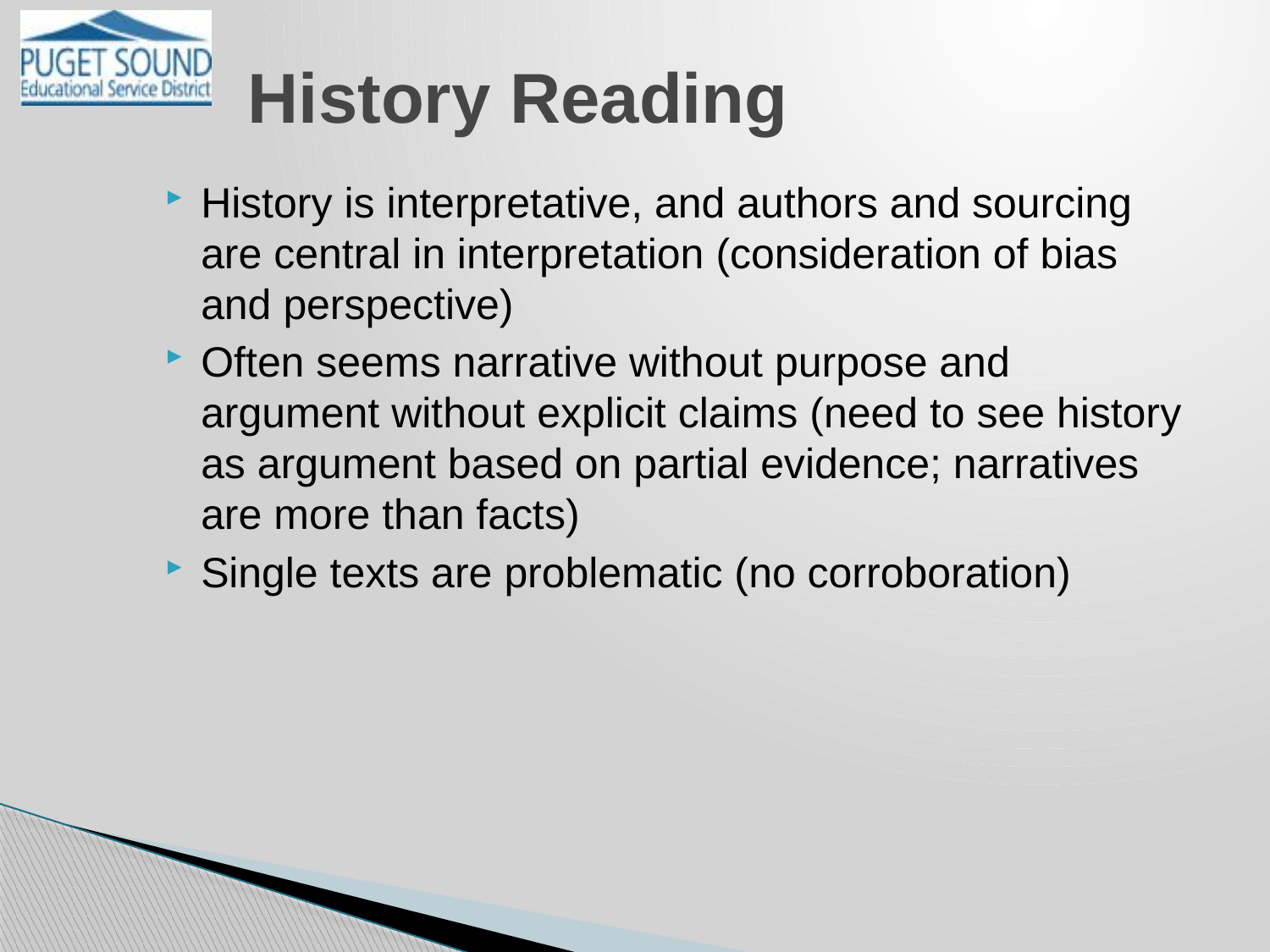

# History Reading
History is interpretative, and authors and sourcing are central in interpretation (consideration of bias and perspective)
Often seems narrative without purpose and argument without explicit claims (need to see history as argument based on partial evidence; narratives are more than facts)
Single texts are problematic (no corroboration)